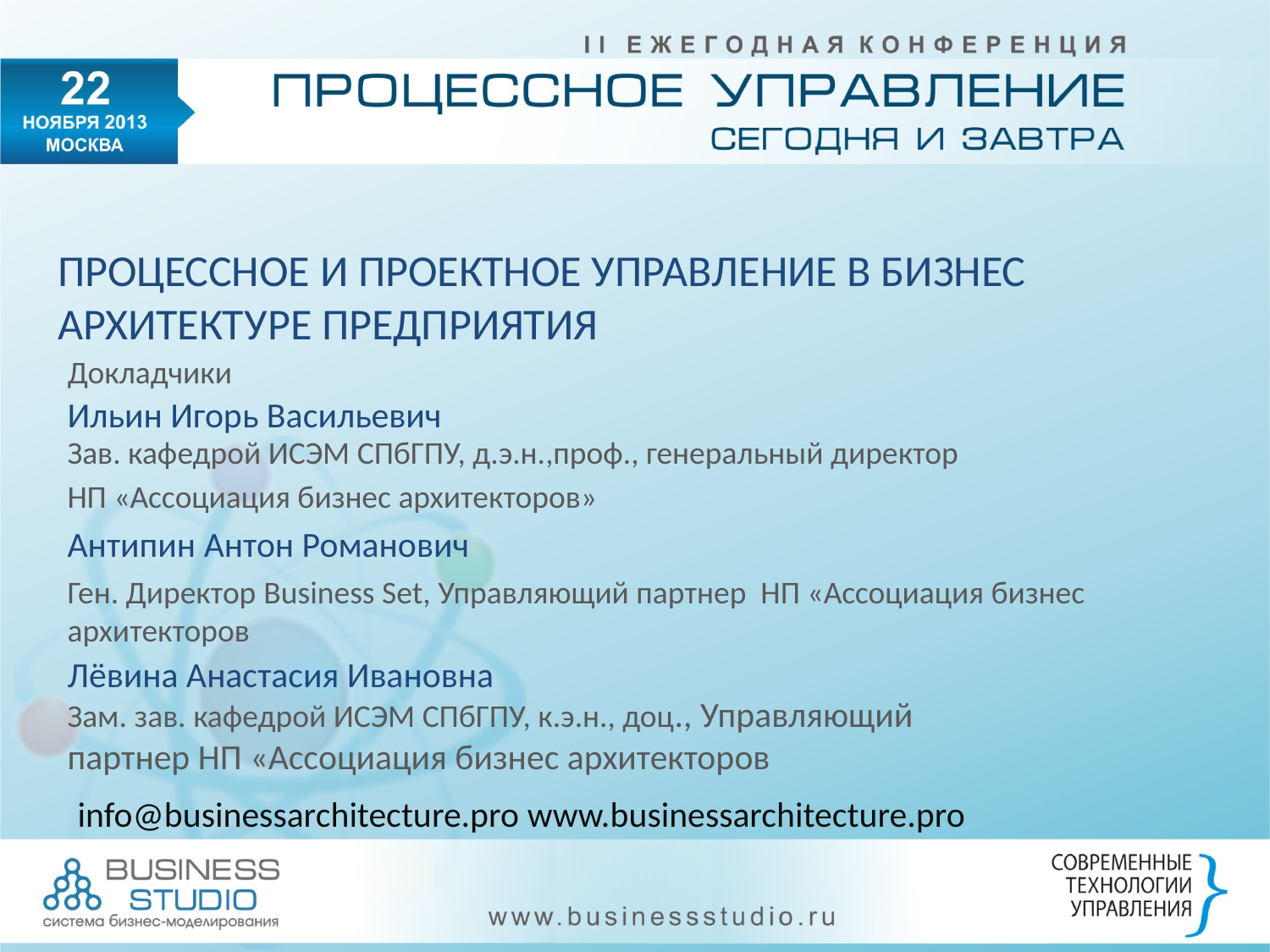

Процессное и проектное управление в бизнес архитектуре предприятия

Докладчики
Ильин Игорь Васильевич
Зав. кафедрой ИСЭМ СПбГПУ, д.э.н.,проф., генеральный директор
НП «Ассоциация бизнес архитекторов»

Антипин Антон Романович
Ген. Директор Business Set, Управляющий партнер  НП «Ассоциация бизнес архитекторов

Лёвина Анастасия Ивановна
Зам. зав. кафедрой ИСЭМ СПбГПУ, к.э.н., доц., Управляющий партнер НП «Ассоциация бизнес архитекторов

info@businessarchitecture.pro www.businessarchitecture.pro